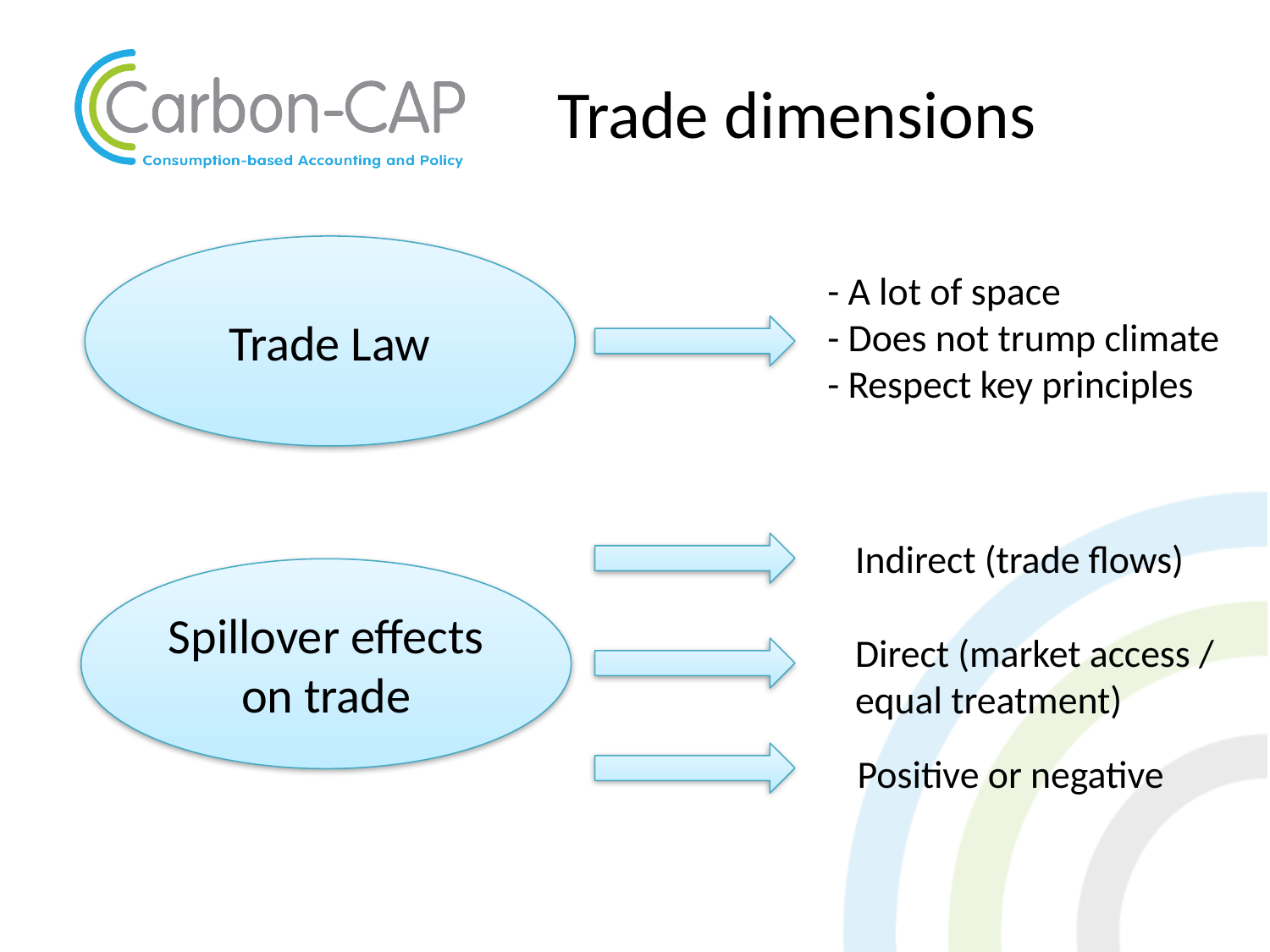

# Trade dimensions
Trade Law
- A lot of space
- Does not trump climate
- Respect key principles

Indirect (trade flows)

Spillover effects on trade
Direct (market access / equal treatment)

Positive or negative